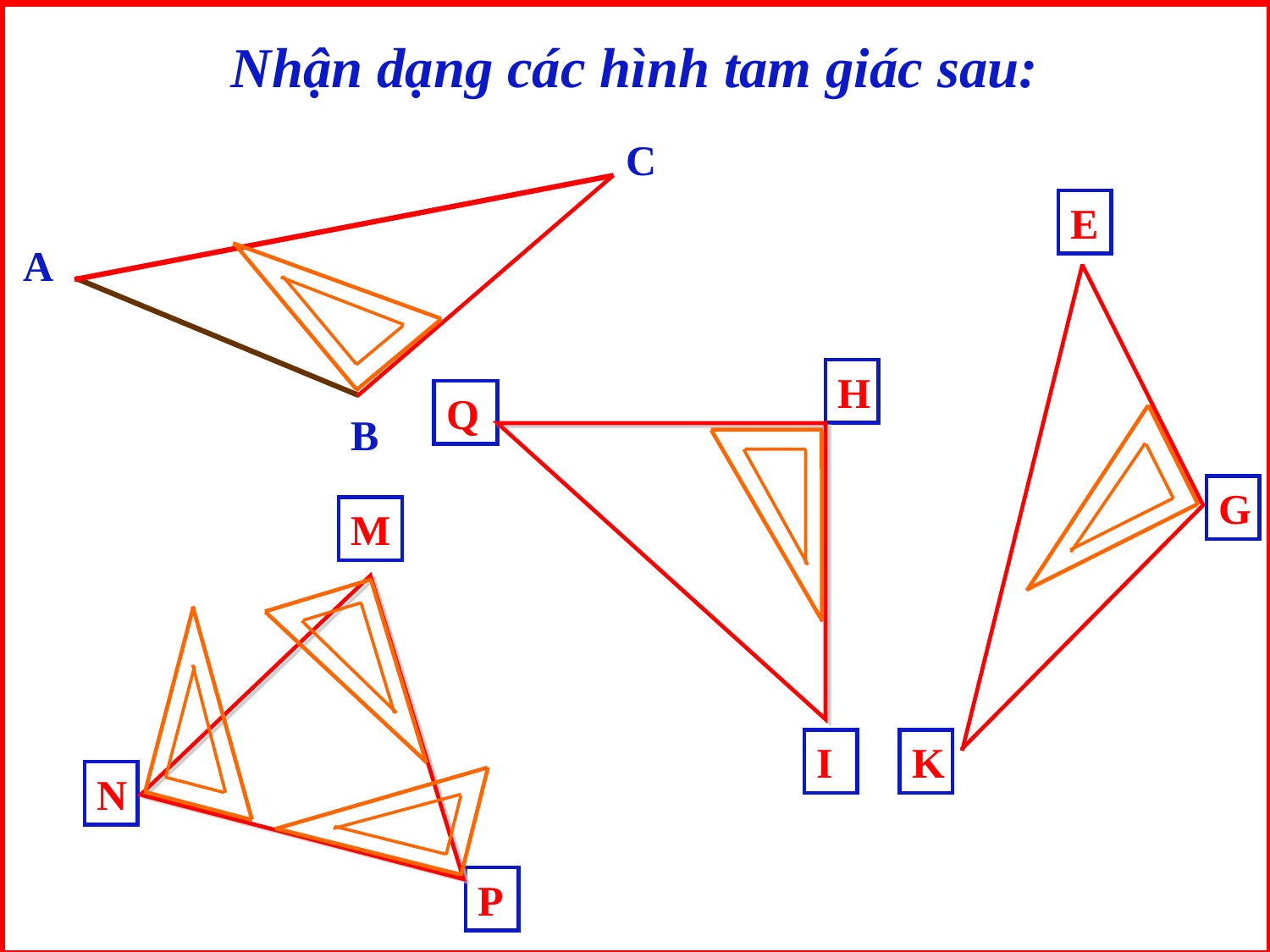

Nhận dạng các hình tam giác sau:

C
A
B

E

G
K
H
Q

I

M

N
P